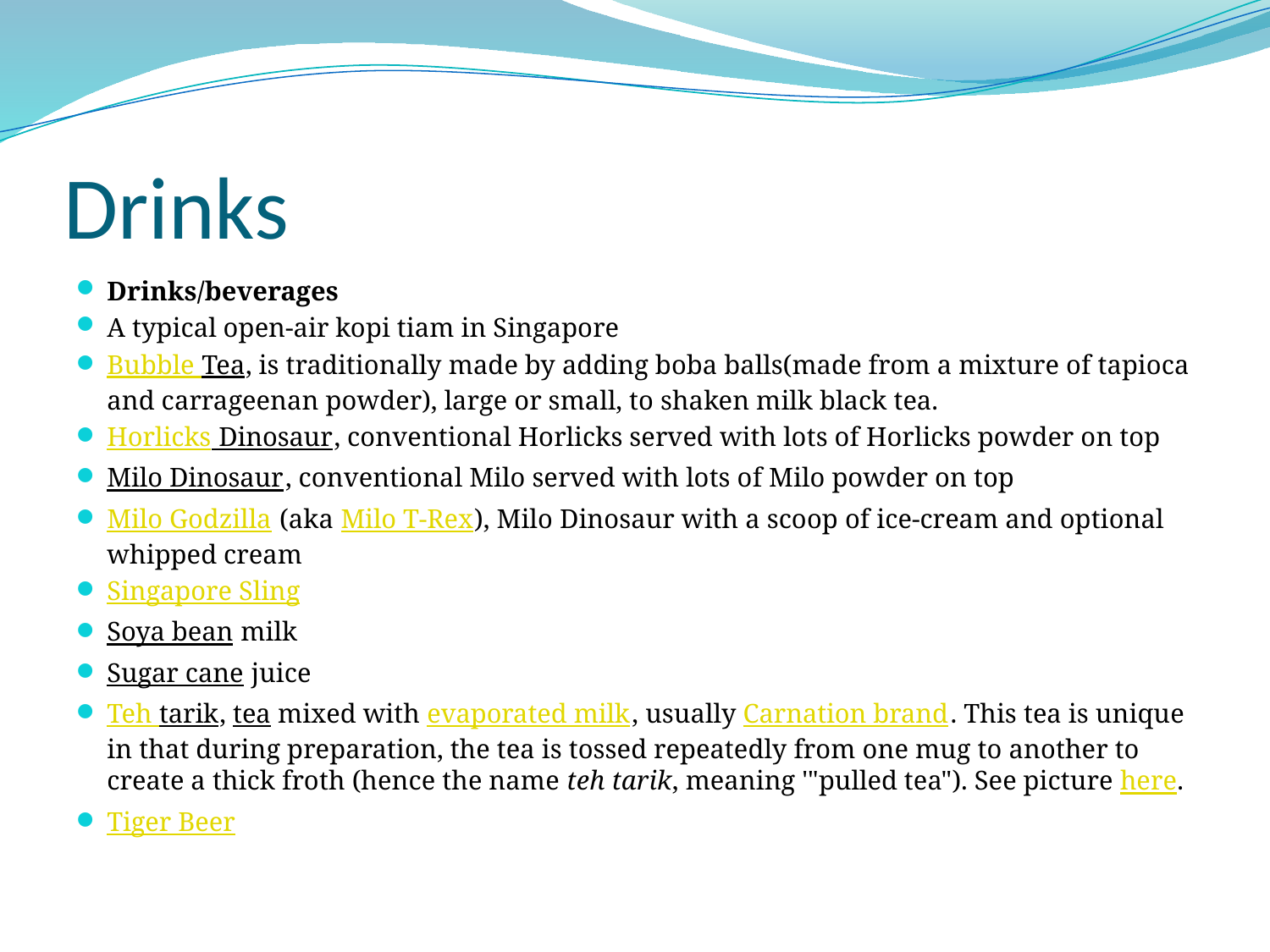

# Drinks
Drinks/beverages
A typical open-air kopi tiam in Singapore
Bubble Tea, is traditionally made by adding boba balls(made from a mixture of tapioca and carrageenan powder), large or small, to shaken milk black tea.
Horlicks Dinosaur, conventional Horlicks served with lots of Horlicks powder on top
Milo Dinosaur, conventional Milo served with lots of Milo powder on top
Milo Godzilla (aka Milo T-Rex), Milo Dinosaur with a scoop of ice-cream and optional whipped cream
Singapore Sling
Soya bean milk
Sugar cane juice
Teh tarik, tea mixed with evaporated milk, usually Carnation brand. This tea is unique in that during preparation, the tea is tossed repeatedly from one mug to another to create a thick froth (hence the name teh tarik, meaning '"pulled tea"). See picture here.
Tiger Beer